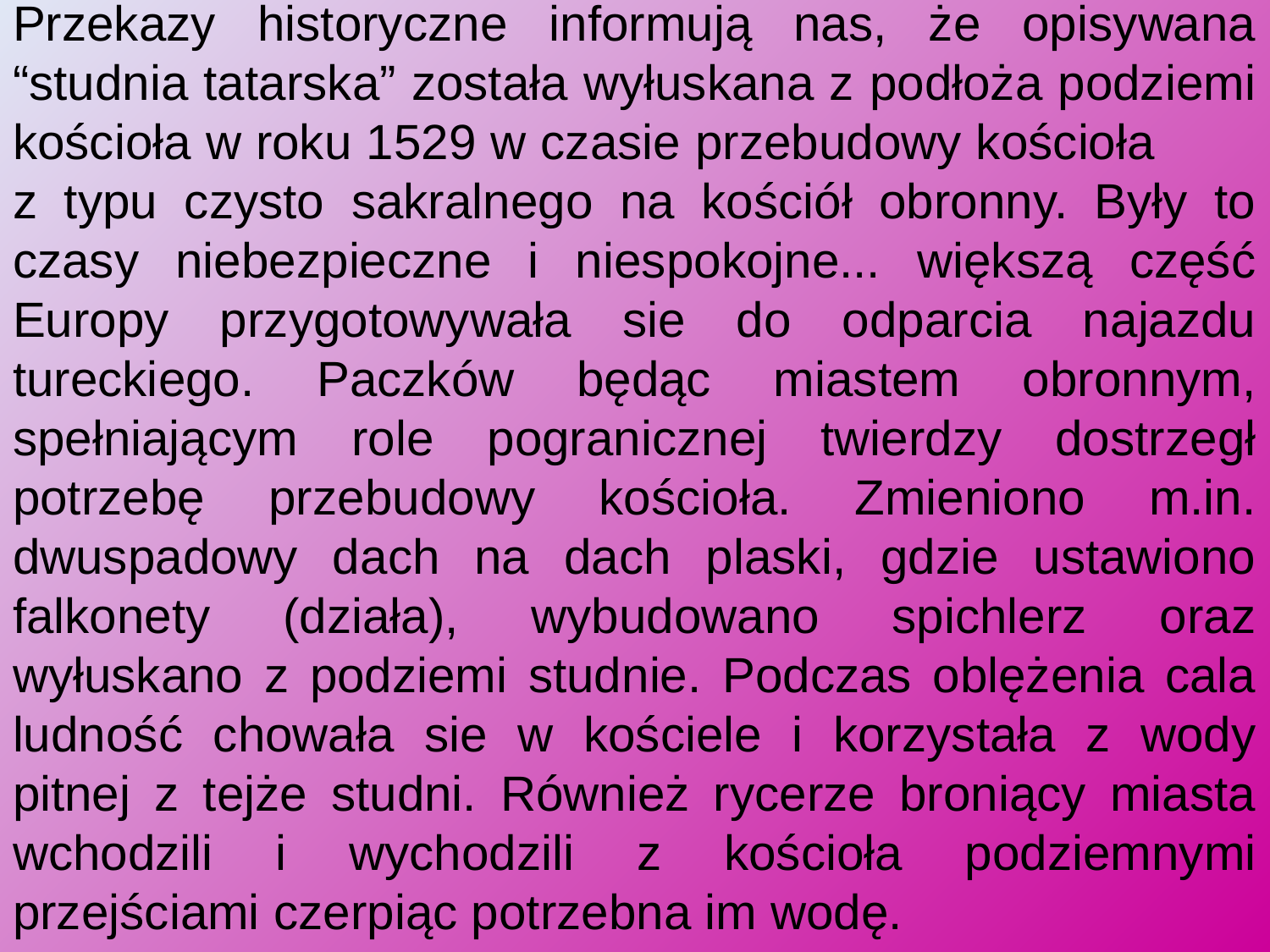

Przekazy historyczne informują nas, że opisywana “studnia tatarska” została wyłuskana z podłoża podziemi kościoła w roku 1529 w czasie przebudowy kościoła        z typu czysto sakralnego na kościół obronny. Były to czasy niebezpieczne i niespokojne... większą część Europy przygotowywała sie do odparcia najazdu tureckiego. Paczków będąc miastem obronnym, spełniającym role pogranicznej twierdzy dostrzegł potrzebę przebudowy kościoła. Zmieniono m.in. dwuspadowy dach na dach plaski, gdzie ustawiono falkonety (działa), wybudowano spichlerz oraz wyłuskano z podziemi studnie. Podczas oblężenia cala ludność chowała sie w kościele i korzystała z wody pitnej z tejże studni. Również rycerze broniący miasta wchodzili i wychodzili z kościoła podziemnymi przejściami czerpiąc potrzebna im wodę.